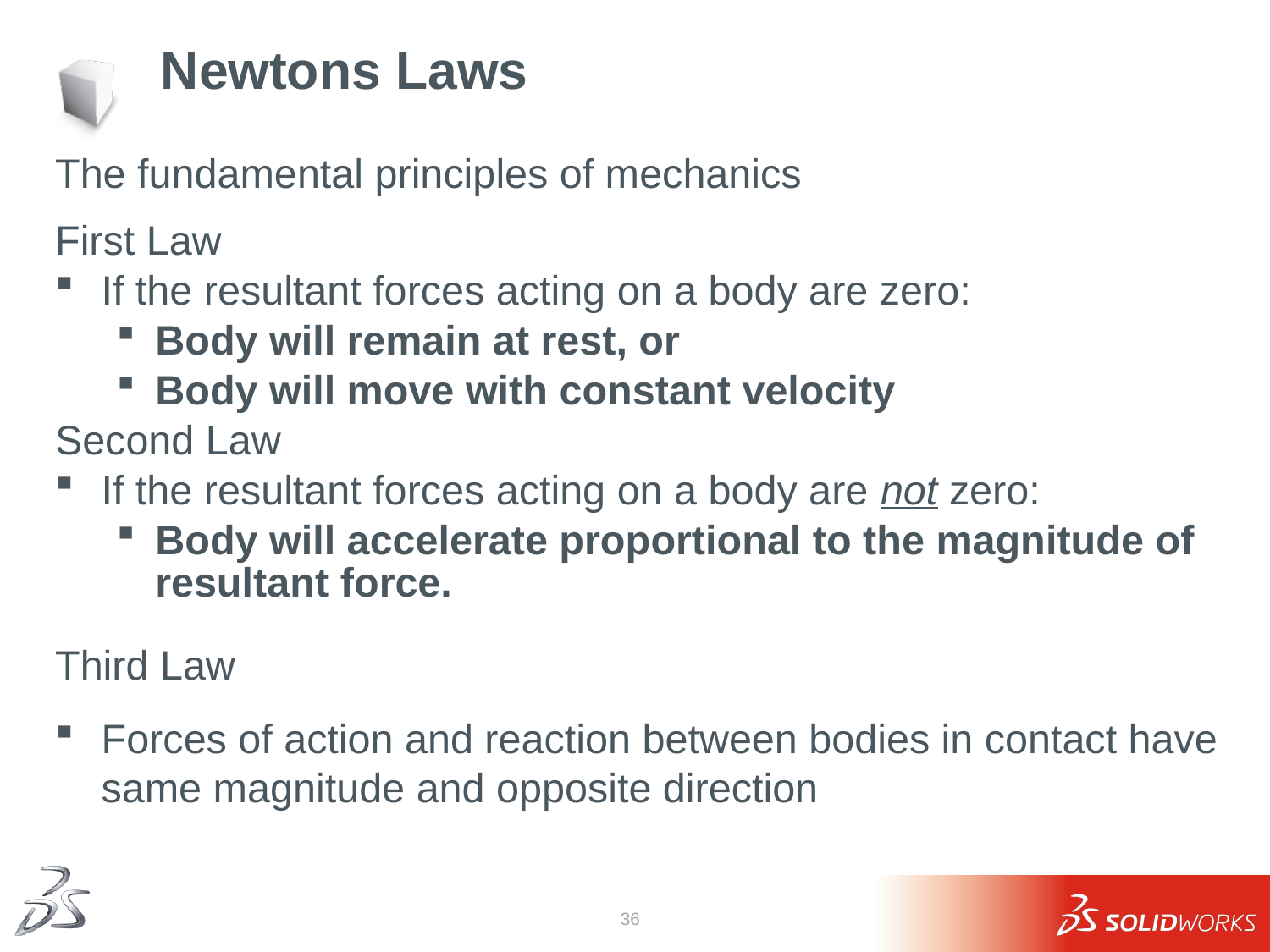

# Newtons Laws
The fundamental principles of mechanics
First Law
If the resultant forces acting on a body are zero:
Body will remain at rest, or
Body will move with constant velocity
Second Law
If the resultant forces acting on a body are not zero:
Body will accelerate proportional to the magnitude of resultant force.
Third Law
Forces of action and reaction between bodies in contact have same magnitude and opposite direction